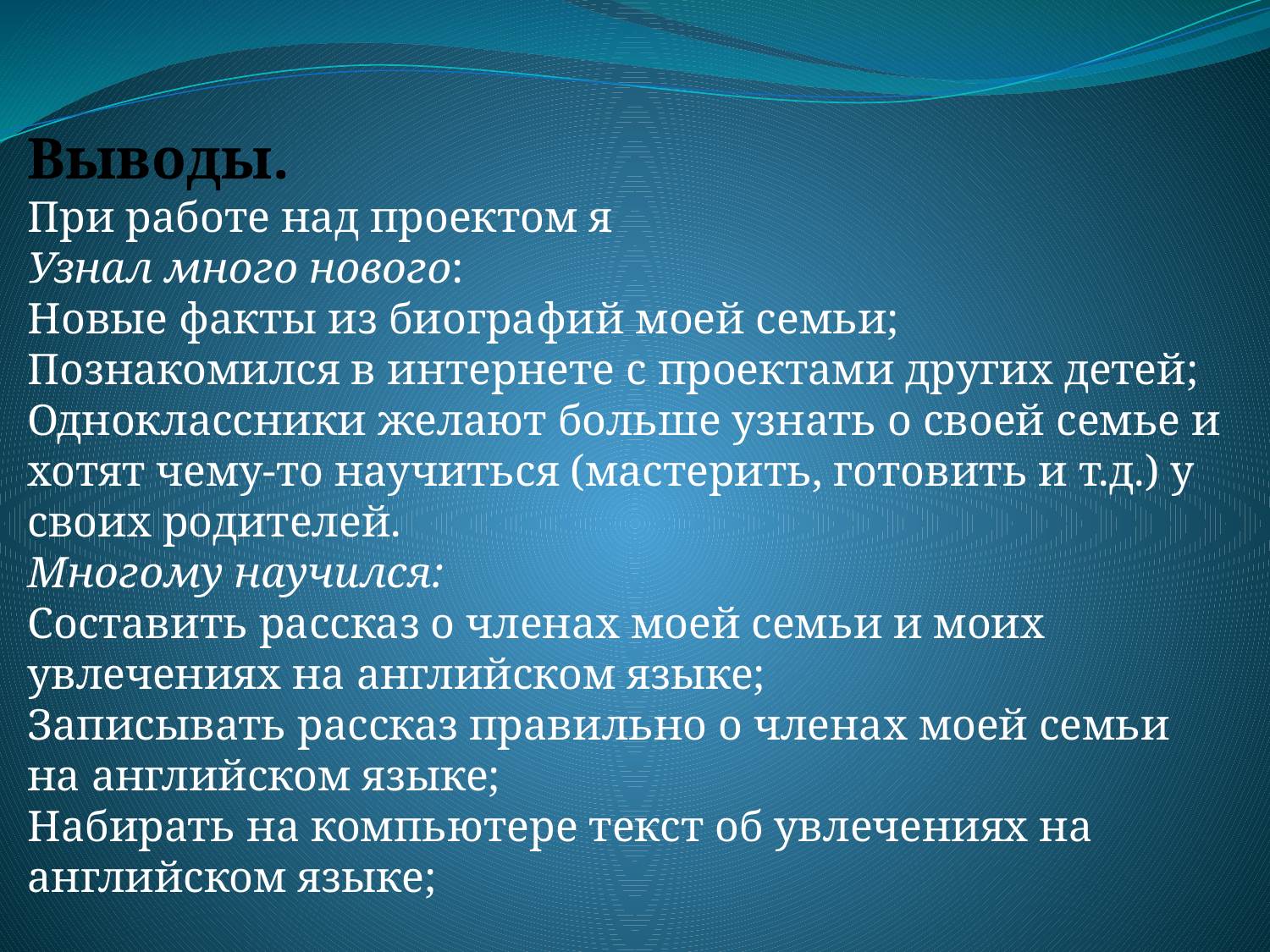

Выводы.
При работе над проектом я
Узнал много нового:
Новые факты из биографий моей семьи;
Познакомился в интернете с проектами других детей;
Одноклассники желают больше узнать о своей семье и хотят чему-то научиться (мастерить, готовить и т.д.) у своих родителей.
Многому научился:
Составить рассказ о членах моей семьи и моих увлечениях на английском языке;
Записывать рассказ правильно о членах моей семьи на английском языке;
Набирать на компьютере текст об увлечениях на английском языке;